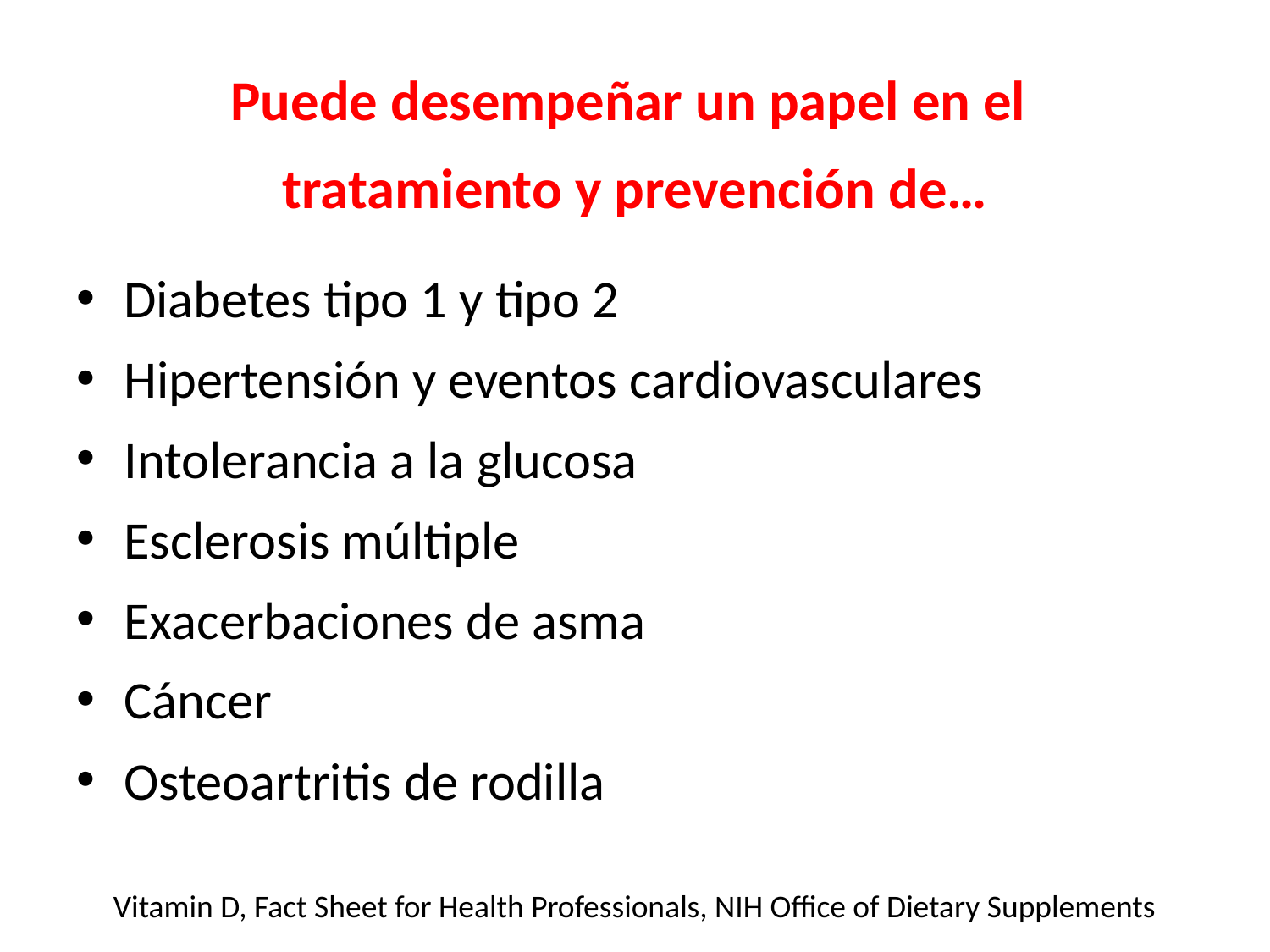

# Puede desempeñar un papel en el tratamiento y prevención de…
Diabetes tipo 1 y tipo 2
Hipertensión y eventos cardiovasculares
Intolerancia a la glucosa
Esclerosis múltiple
Exacerbaciones de asma
Cáncer
Osteoartritis de rodilla
Vitamin D, Fact Sheet for Health Professionals, NIH Office of Dietary Supplements